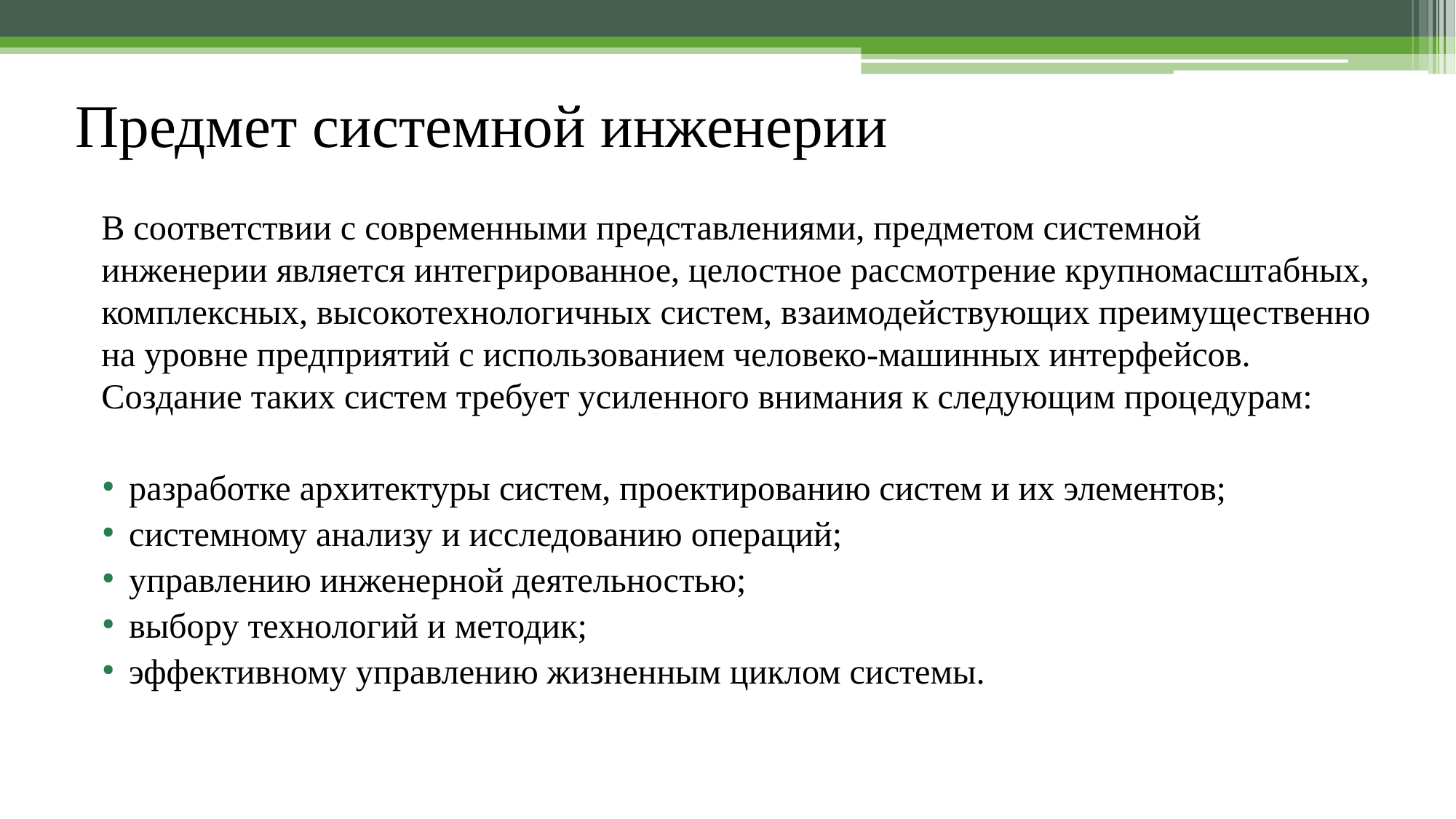

# Предмет системной инженерии
В соответствии с современными представлениями, предметом системной инженерии является интегрированное, целостное рассмотрение крупномасштабных, комплексных, высокотехнологичных систем, взаимодействующих преимущественно на уровне предприятий с использованием человеко-машинных интерфейсов. Создание таких систем требует усиленного внимания к следующим процедурам:

разработке архитектуры систем, проектированию систем и их элементов;
системному анализу и исследованию операций;
управлению инженерной деятельностью;
выбору технологий и методик;
эффективному управлению жизненным циклом системы.